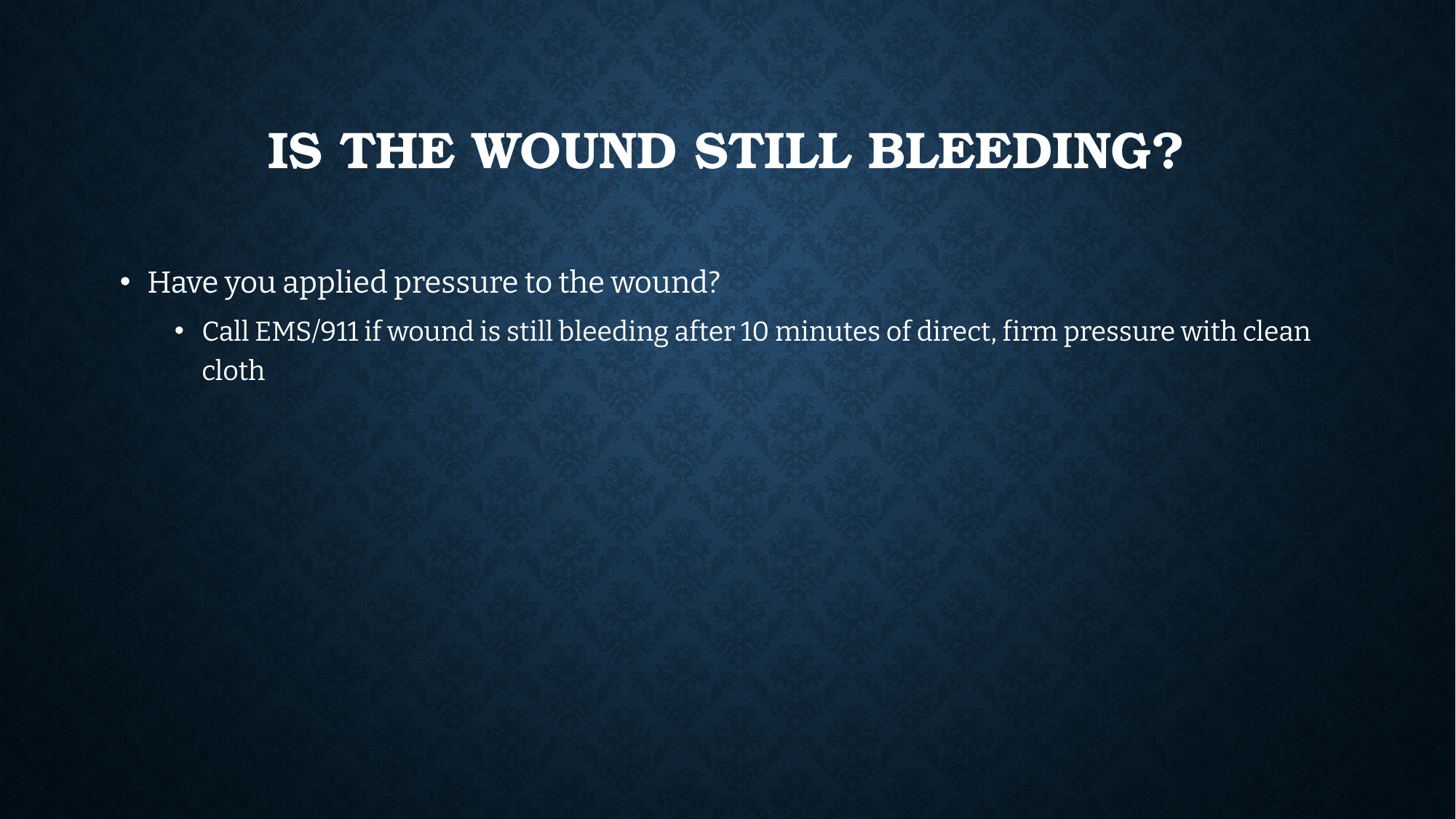

# Is the wound still bleeding?
Have you applied pressure to the wound?
Call EMS/911 if wound is still bleeding after 10 minutes of direct, firm pressure with clean cloth